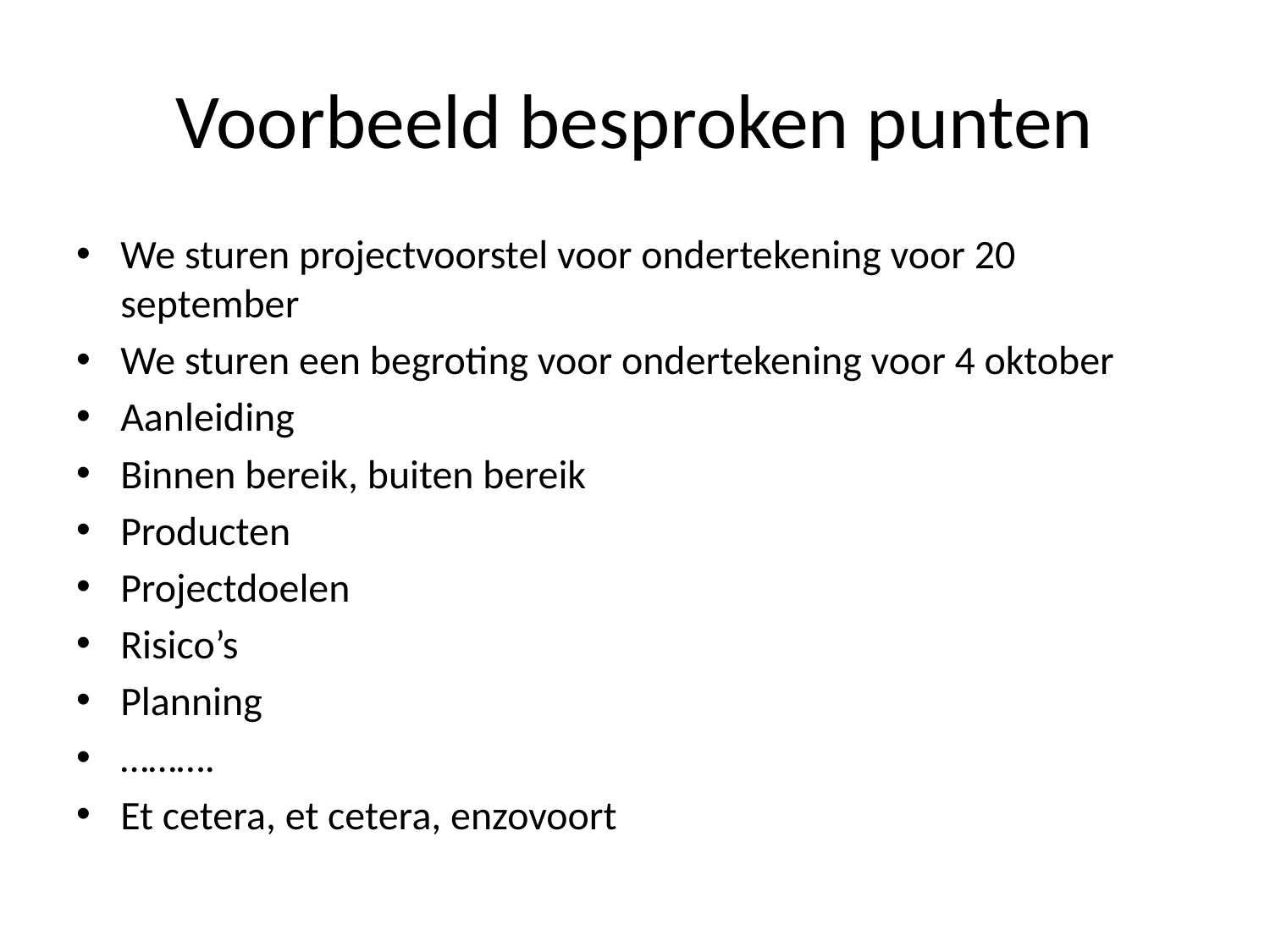

# Voorbeeld besproken punten
We sturen projectvoorstel voor ondertekening voor 20 september
We sturen een begroting voor ondertekening voor 4 oktober
Aanleiding
Binnen bereik, buiten bereik
Producten
Projectdoelen
Risico’s
Planning
……….
Et cetera, et cetera, enzovoort